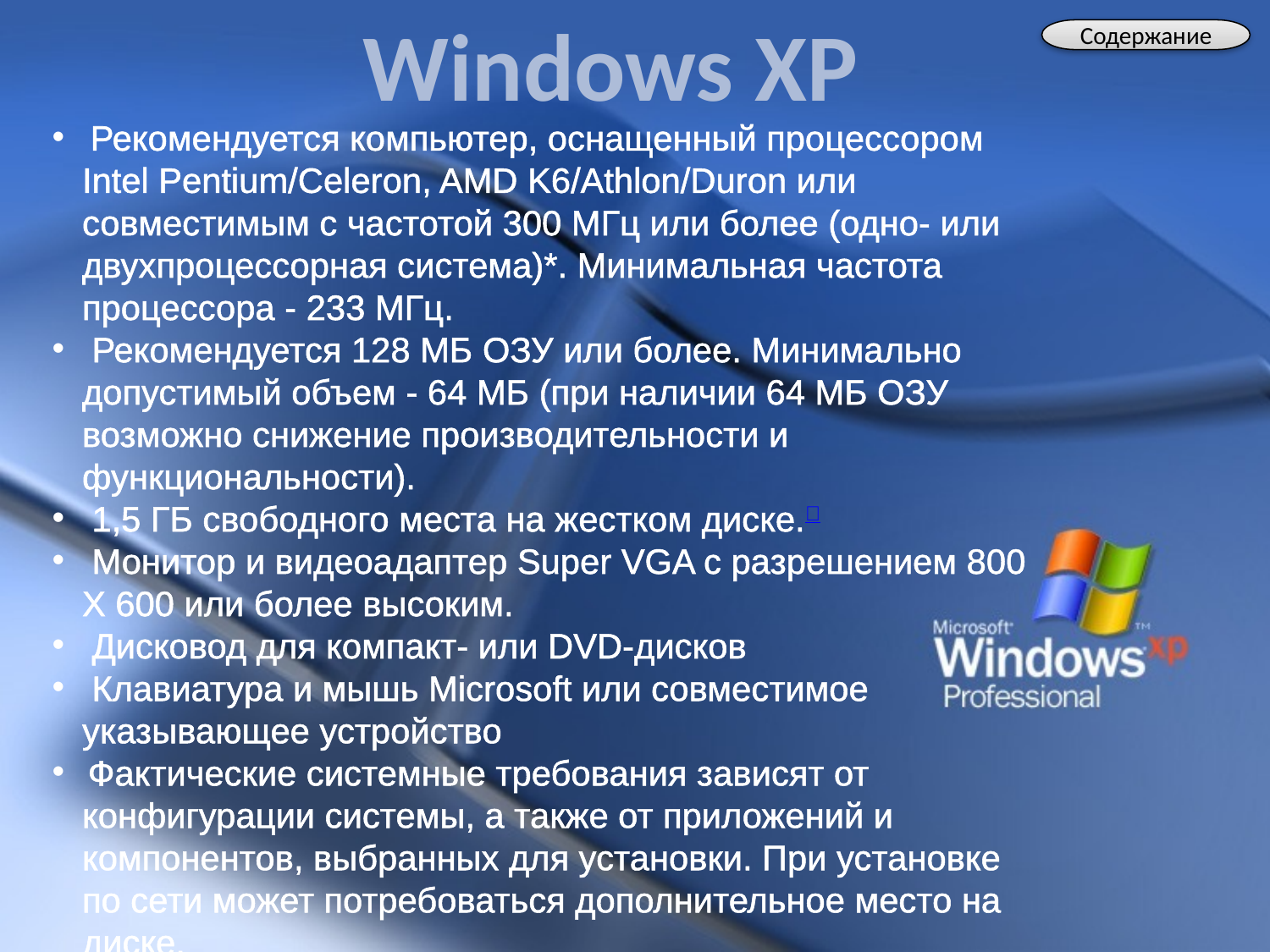

Windows XP
Содержание
 Рекомендуется компьютер, оснащенный процессором Intel Pentium/Celeron, AMD K6/Athlon/Duron или совместимым с частотой 300 МГц или более (одно- или двухпроцессорная система)*. Минимальная частота процессора - 233 МГц.
 Рекомендуется 128 МБ ОЗУ или более. Минимально допустимый объем - 64 МБ (при наличии 64 МБ ОЗУ возможно снижение производительности и функциональности).
 1,5 ГБ свободного места на жестком диске.∗
 Монитор и видеоадаптер Super VGA с разрешением 800 X 600 или более высоким.
 Дисковод для компакт- или DVD-дисков
 Клавиатура и мышь Microsoft или совместимое указывающее устройство
 Фактические системные требования зависят от конфигурации системы, а также от приложений и компонентов, выбранных для установки. При установке по сети может потребоваться дополнительное место на диске.